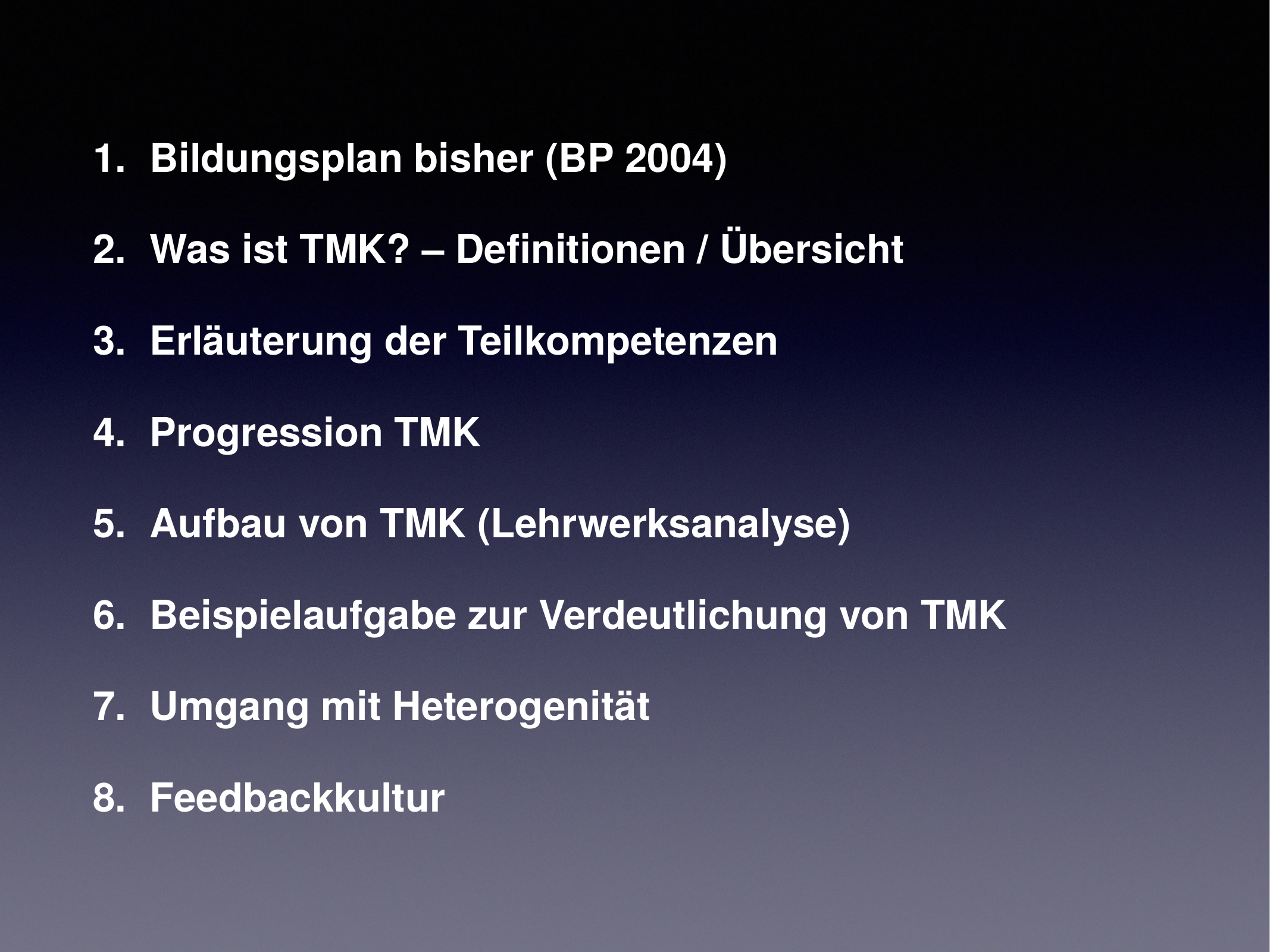

Bildungsplan bisher (BP 2004)
Was ist TMK? – Definitionen / Übersicht
Erläuterung der Teilkompetenzen
Progression TMK
Aufbau von TMK (Lehrwerksanalyse)
Beispielaufgabe zur Verdeutlichung von TMK
Umgang mit Heterogenität
Feedbackkultur